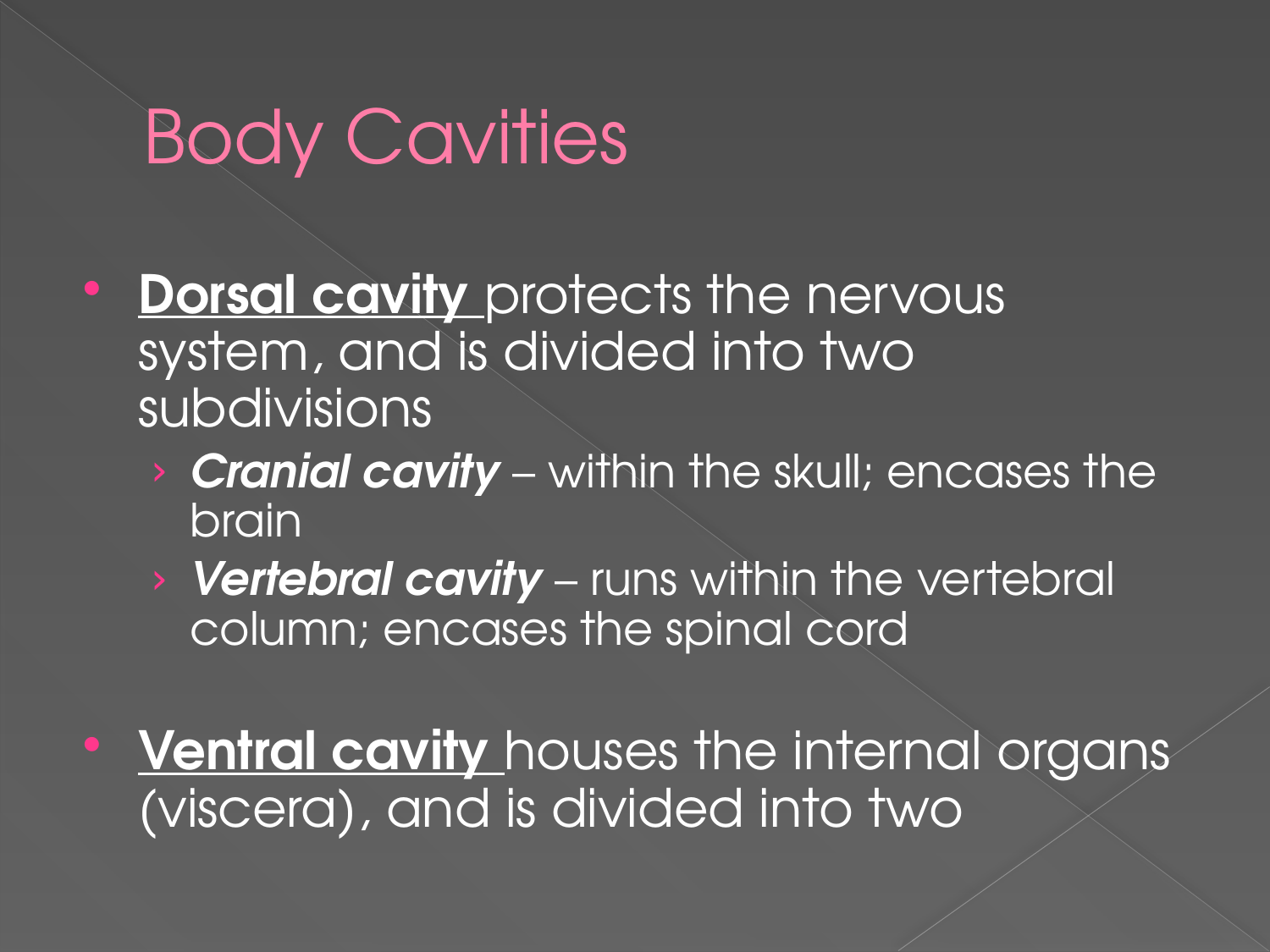

# Body Cavities
Dorsal cavity protects the nervous system, and is divided into two subdivisions
Cranial cavity – within the skull; encases the brain
Vertebral cavity – runs within the vertebral column; encases the spinal cord

Ventral cavity houses the internal organs (viscera), and is divided into two